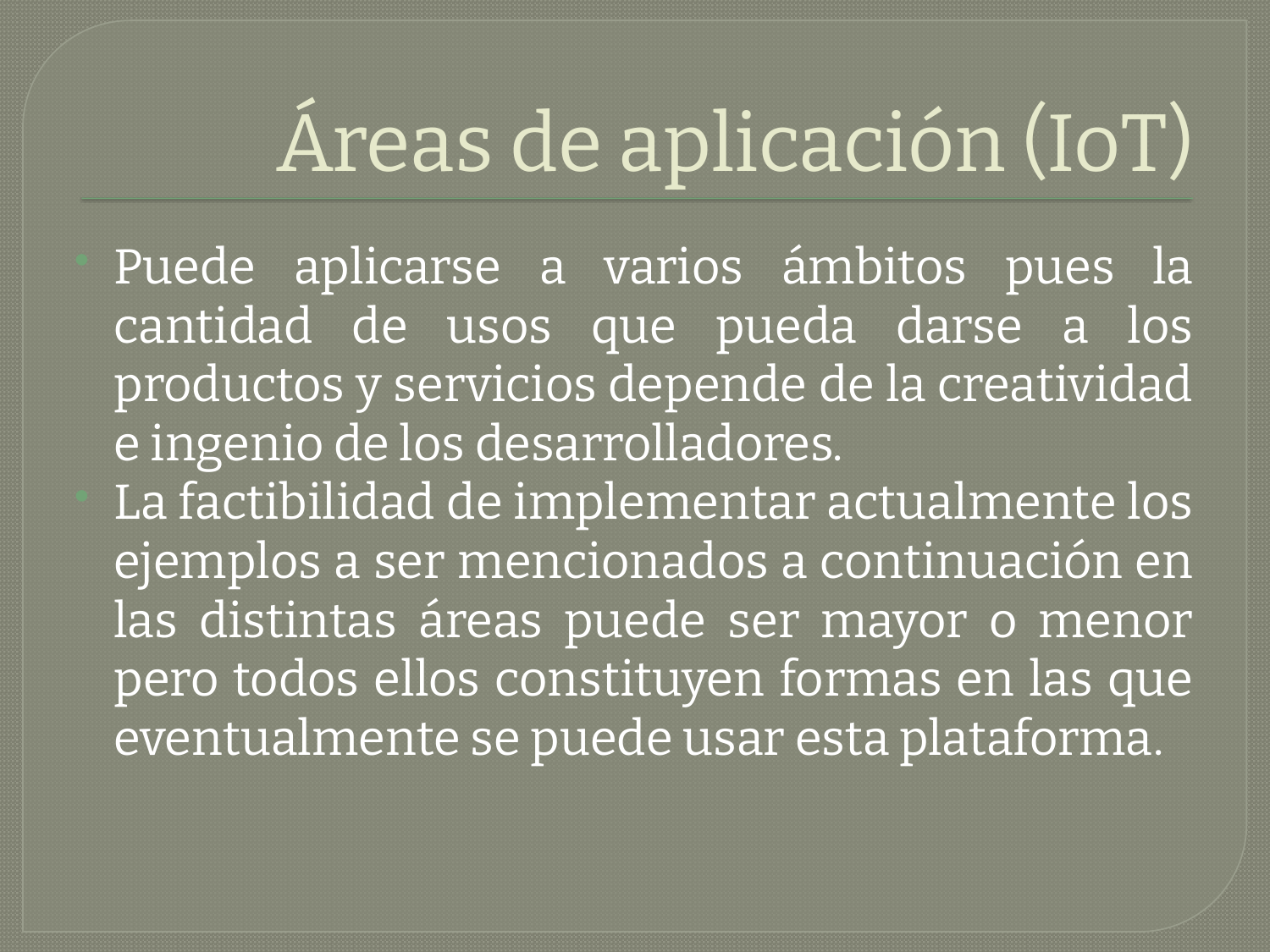

# Áreas de aplicación (IoT)
Puede aplicarse a varios ámbitos pues la cantidad de usos que pueda darse a los productos y servicios depende de la creatividad e ingenio de los desarrolladores.
La factibilidad de implementar actualmente los ejemplos a ser mencionados a continuación en las distintas áreas puede ser mayor o menor pero todos ellos constituyen formas en las que eventualmente se puede usar esta plataforma.